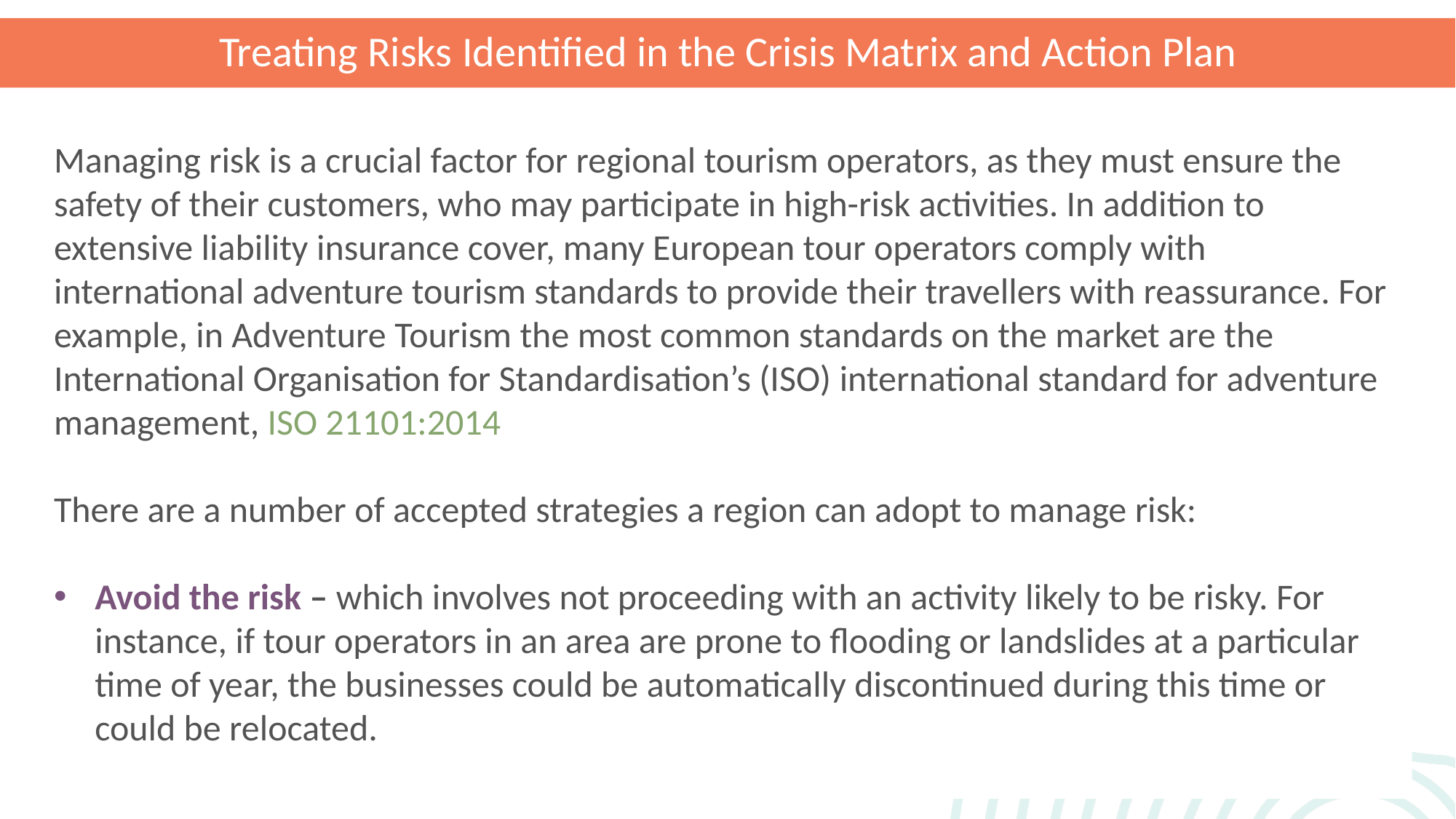

Treating Risks Identified in the Crisis Matrix and Action Plan
Managing risk is a crucial factor for regional tourism operators, as they must ensure the safety of their customers, who may participate in high-risk activities. In addition to extensive liability insurance cover, many European tour operators comply with international adventure tourism standards to provide their travellers with reassurance. For example, in Adventure Tourism the most common standards on the market are the International Organisation for Standardisation’s (ISO) international standard for adventure management, ISO 21101:2014

There are a number of accepted strategies a region can adopt to manage risk:

Avoid the risk – which involves not proceeding with an activity likely to be risky. For instance, if tour operators in an area are prone to flooding or landslides at a particular time of year, the businesses could be automatically discontinued during this time or could be relocated.